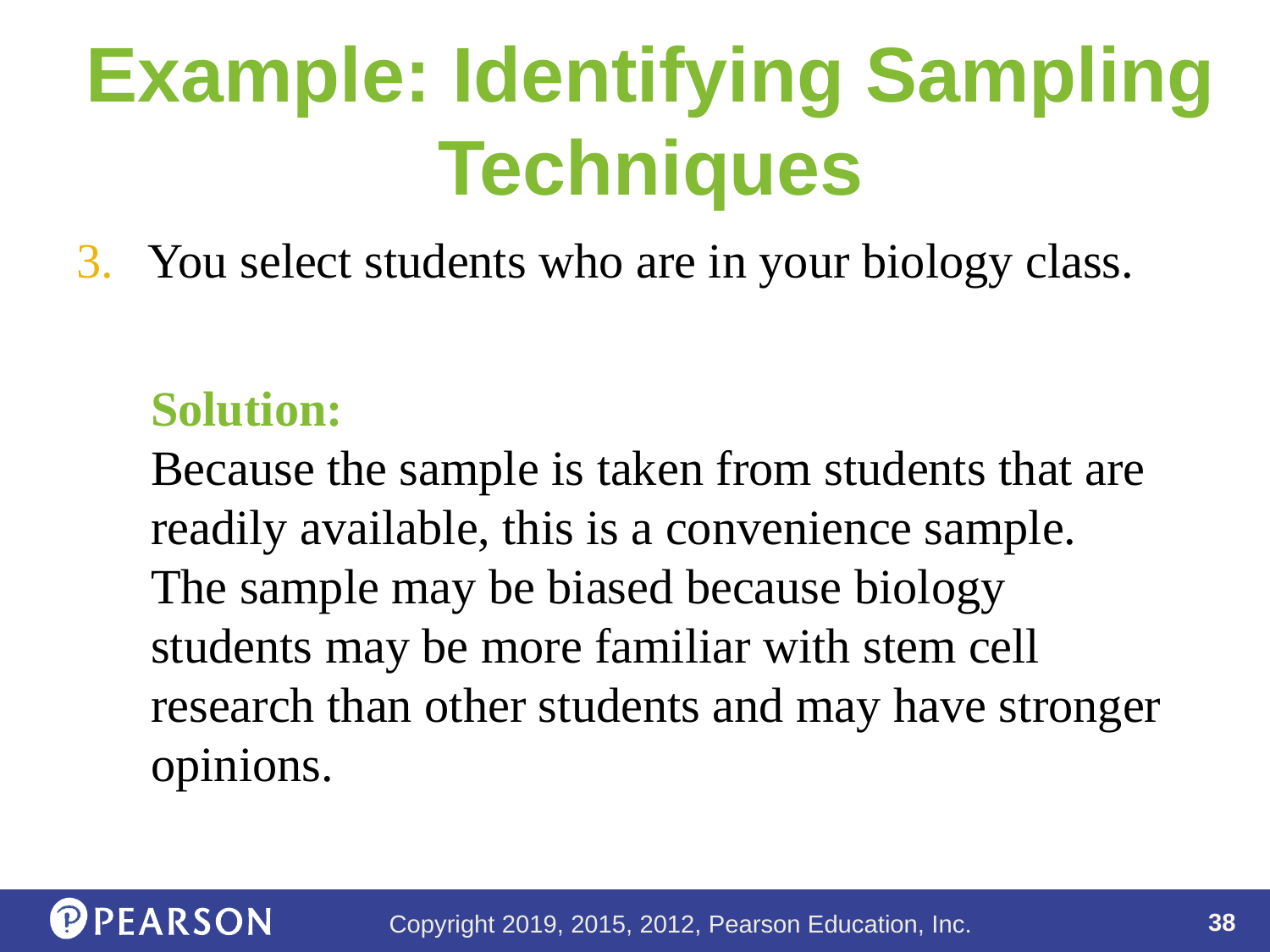

# Example: Identifying Sampling Techniques
You select students who are in your biology class.
Solution:
Because the sample is taken from students that are readily available, this is a convenience sample. The sample may be biased because biology students may be more familiar with stem cell research than other students and may have stronger opinions.